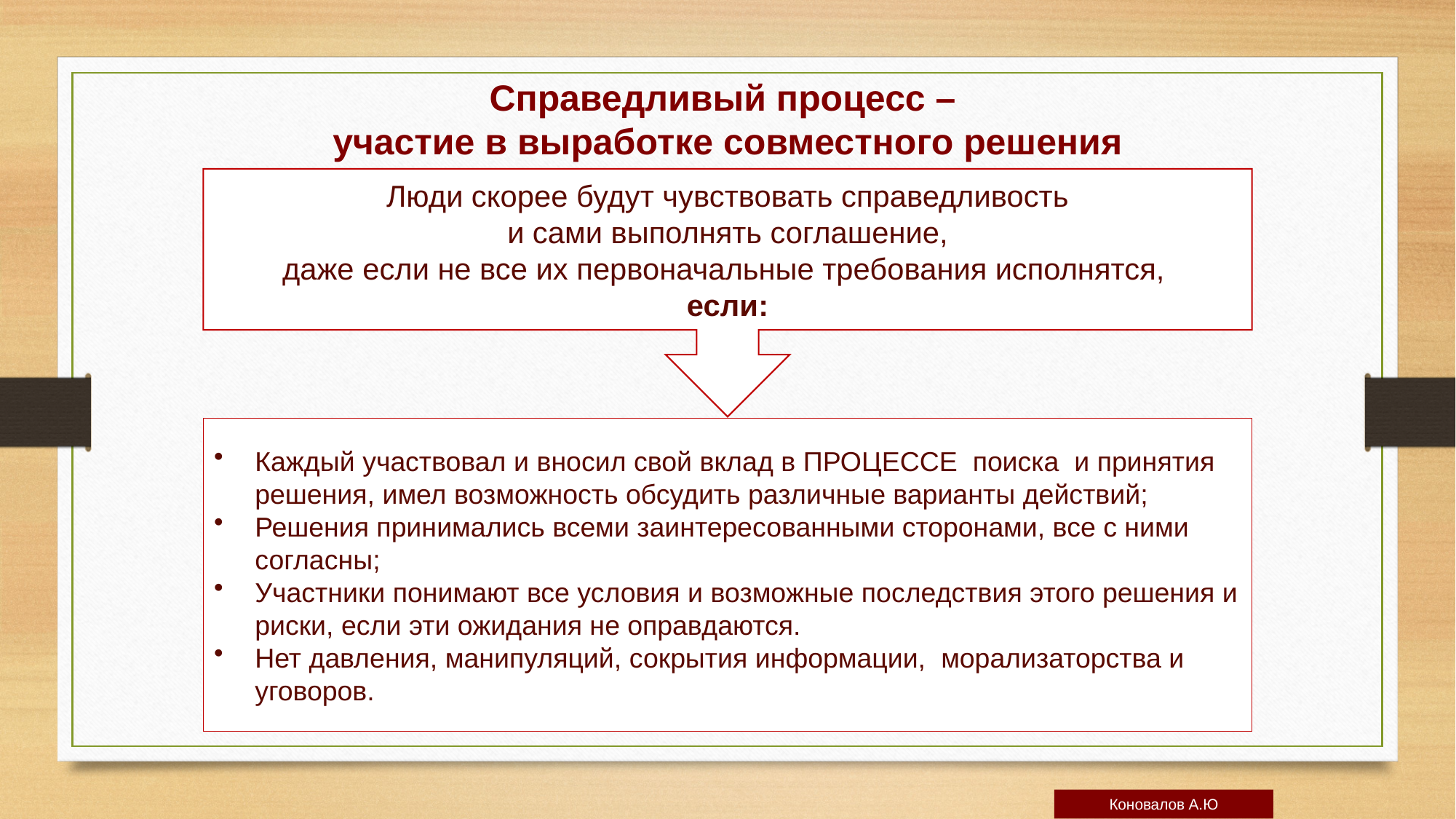

Справедливый процесс –
участие в выработке совместного решения
Люди скорее будут чувствовать справедливость
 и сами выполнять соглашение,
даже если не все их первоначальные требования исполнятся,
если:
Каждый участвовал и вносил свой вклад в ПРОЦЕССЕ  поиска  и принятия решения, имел возможность обсудить различные варианты действий;
Решения принимались всеми заинтересованными сторонами, все с ними согласны;
Участники понимают все условия и возможные последствия этого решения и риски, если эти ожидания не оправдаются.
Нет давления, манипуляций, сокрытия информации,  морализаторства и уговоров.
Коновалов А.Ю